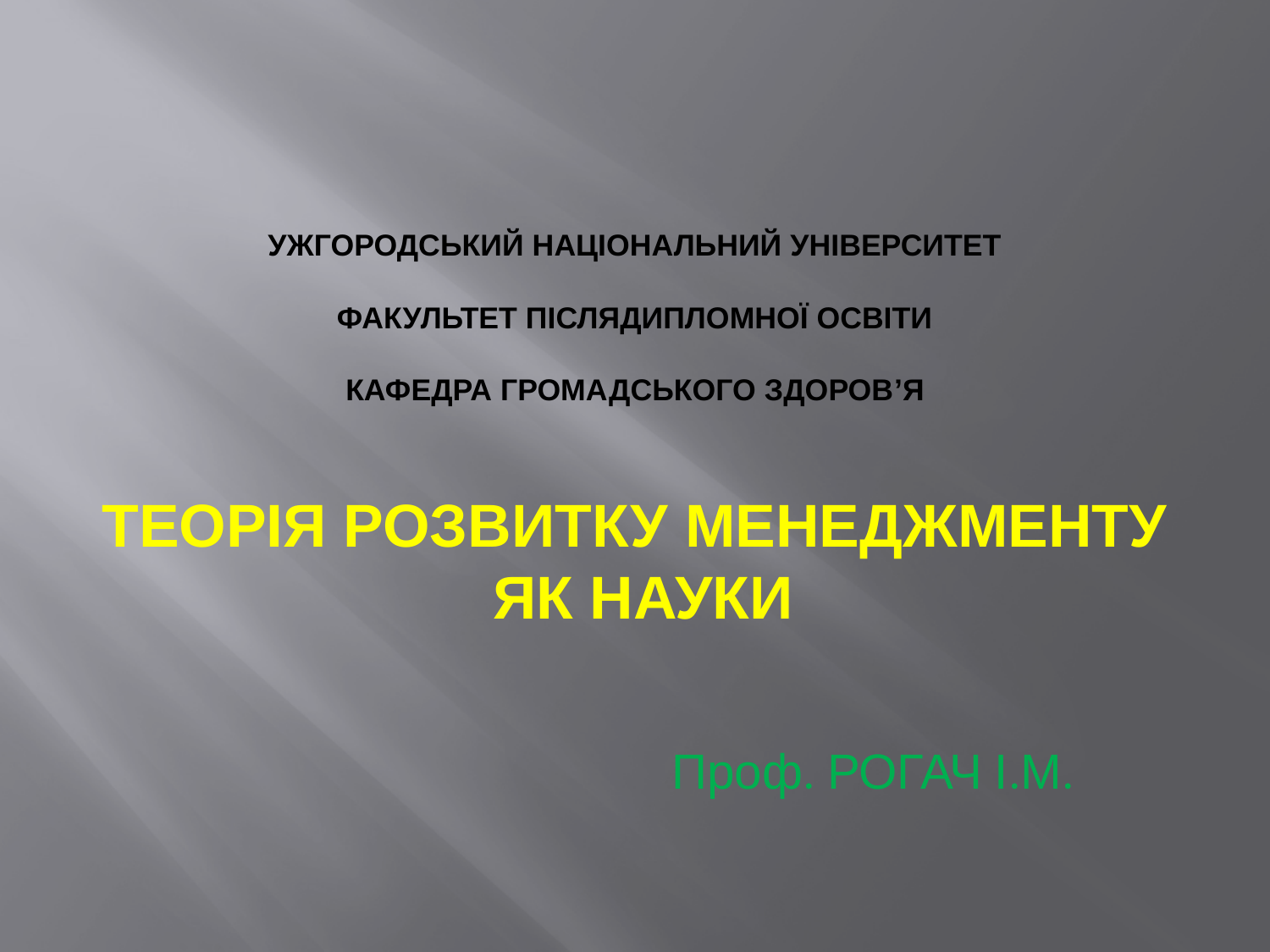

# Ужгородський національний університет Факультет післядипломної освіти Кафедра громадського здоров’я ТЕОРІЯ РОЗВИТКУ МЕНЕДЖМЕНТУ як НАУКИ
Проф. РОГАЧ І.М.